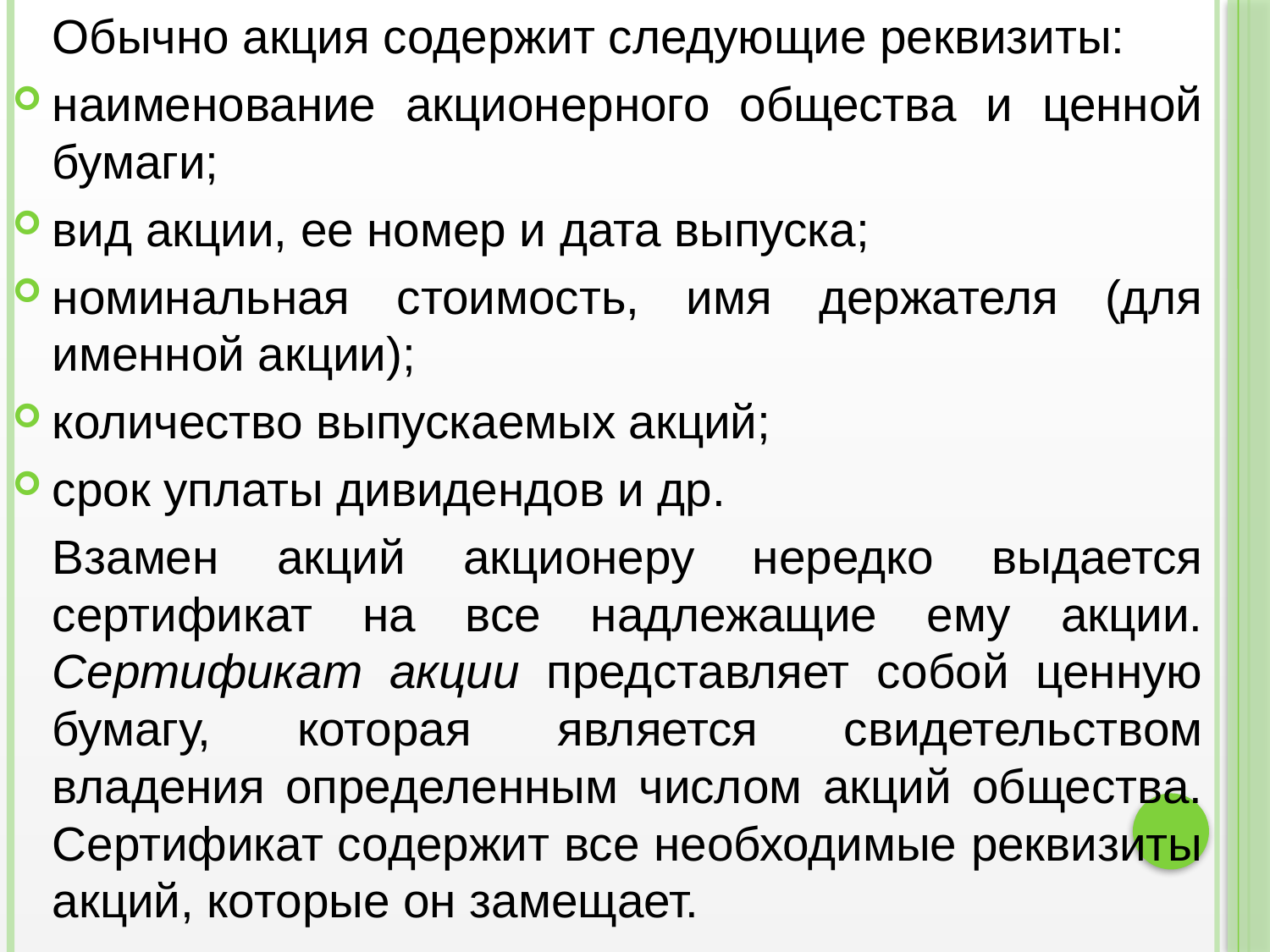

Обычно акция содержит следующие реквизиты:
наименование акционерного общества и ценной бумаги;
вид акции, ее номер и дата выпуска;
номинальная стоимость, имя держателя (для именной акции);
количество выпускаемых акций;
срок уплаты дивидендов и др.
		Взамен акций акционеру нередко выдается сертификат на все надлежащие ему акции. Сертификат акции представляет собой ценную бумагу, которая является свидетельством владения определенным числом акций общества. Сертификат содержит все необходимые реквизиты акций, которые он замещает.